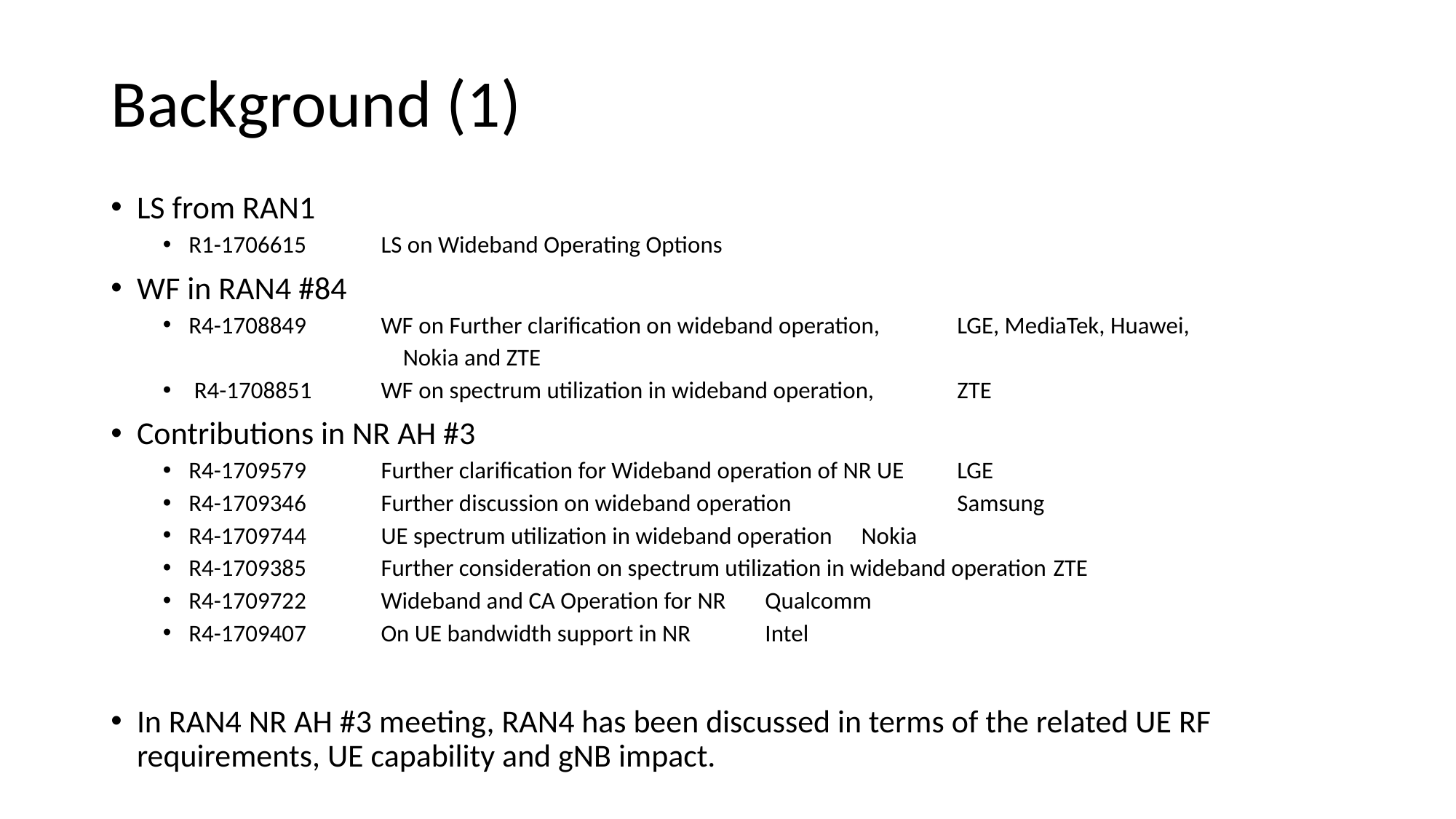

# Background (1)
LS from RAN1
R1-1706615		LS on Wideband Operating Options
WF in RAN4 #84
R4-1708849		WF on Further clarification on wideband operation, 		LGE, MediaTek, Huawei,
                                            Nokia and ZTE
 R4-1708851		WF on spectrum utilization in wideband operation, 		ZTE
Contributions in NR AH #3
R4-1709579		Further clarification for Wideband operation of NR UE		LGE
R4-1709346		Further discussion on wideband operation		  	Samsung
R4-1709744		UE spectrum utilization in wideband operation			Nokia
R4-1709385		Further consideration on spectrum utilization in wideband operation	ZTE
R4-1709722		Wideband and CA Operation for NR				Qualcomm
R4-1709407		On UE bandwidth support in NR				Intel

In RAN4 NR AH #3 meeting, RAN4 has been discussed in terms of the related UE RF requirements, UE capability and gNB impact.